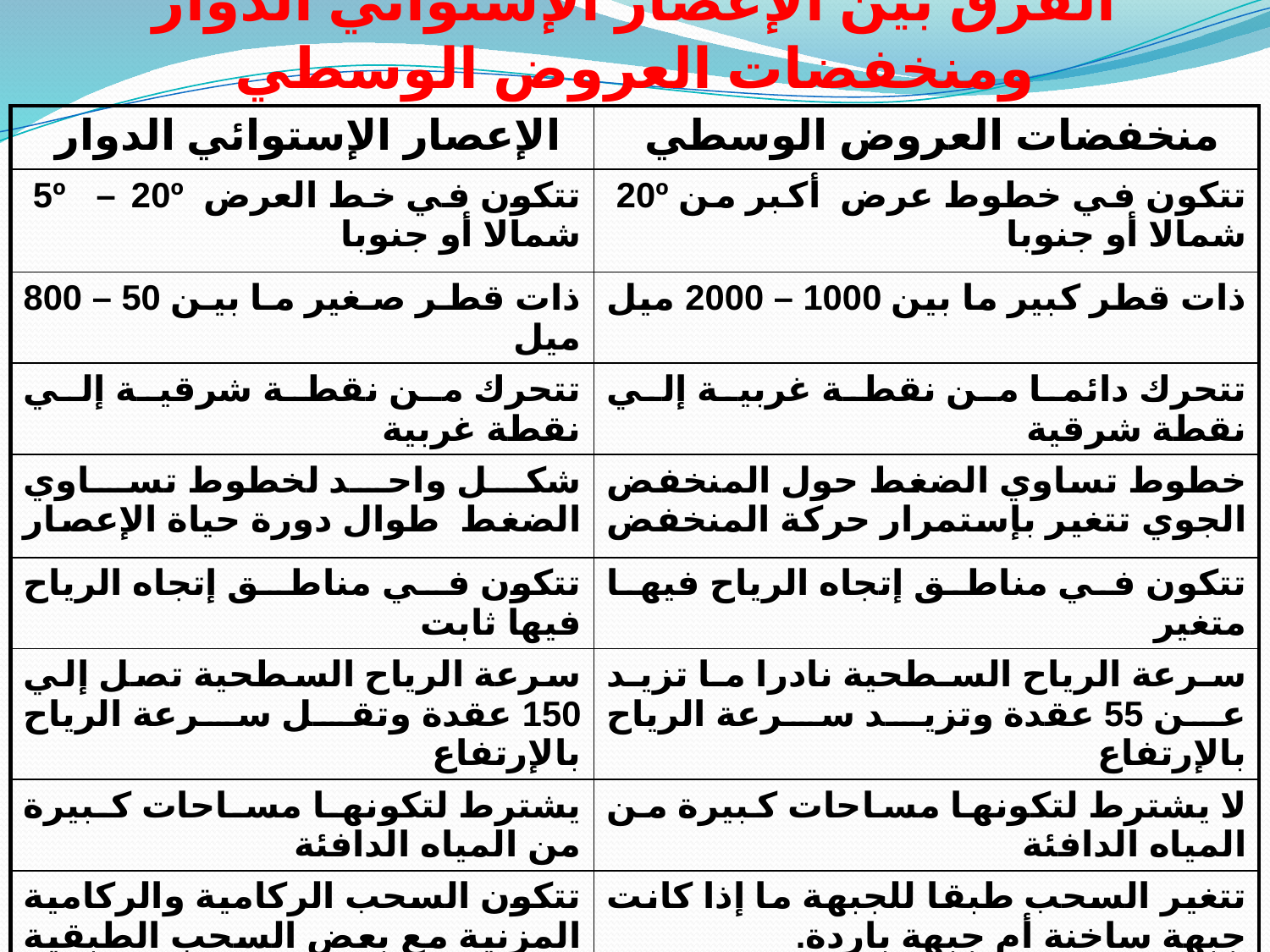

# الفرق بين الإعصار الإستوائي الدوار ومنخفضات العروض الوسطي
| الإعصار الإستوائي الدوار | منخفضات العروض الوسطي |
| --- | --- |
| تتكون في خط العرض 5º – 20º شمالا أو جنوبا | تتكون في خطوط عرض أكبر من 20º شمالا أو جنوبا |
| ذات قطر صغير ما بين 50 – 800 ميل | ذات قطر كبير ما بين 1000 – 2000 ميل |
| تتحرك من نقطة شرقية إلي نقطة غربية | تتحرك دائما من نقطة غربية إلي نقطة شرقية |
| شكل واحد لخطوط تساوي الضغط طوال دورة حياة الإعصار | خطوط تساوي الضغط حول المنخفض الجوي تتغير بإستمرار حركة المنخفض |
| تتكون في مناطق إتجاه الرياح فيها ثابت | تتكون في مناطق إتجاه الرياح فيها متغير |
| سرعة الرياح السطحية تصل إلي 150 عقدة وتقل سرعة الرياح بالإرتفاع | سرعة الرياح السطحية نادرا ما تزيد عن 55 عقدة وتزيد سرعة الرياح بالإرتفاع |
| يشترط لتكونها مساحات كبيرة من المياه الدافئة | لا يشترط لتكونها مساحات كبيرة من المياه الدافئة |
| تتكون السحب الركامية والركامية المزنية مع بعض السحب الطبقية ويصاحبها رخات من المطر والعواصف الرعدية | تتغير السحب طبقا للجبهة ما إذا كانت جبهة ساخنة أم جبهة باردة. |